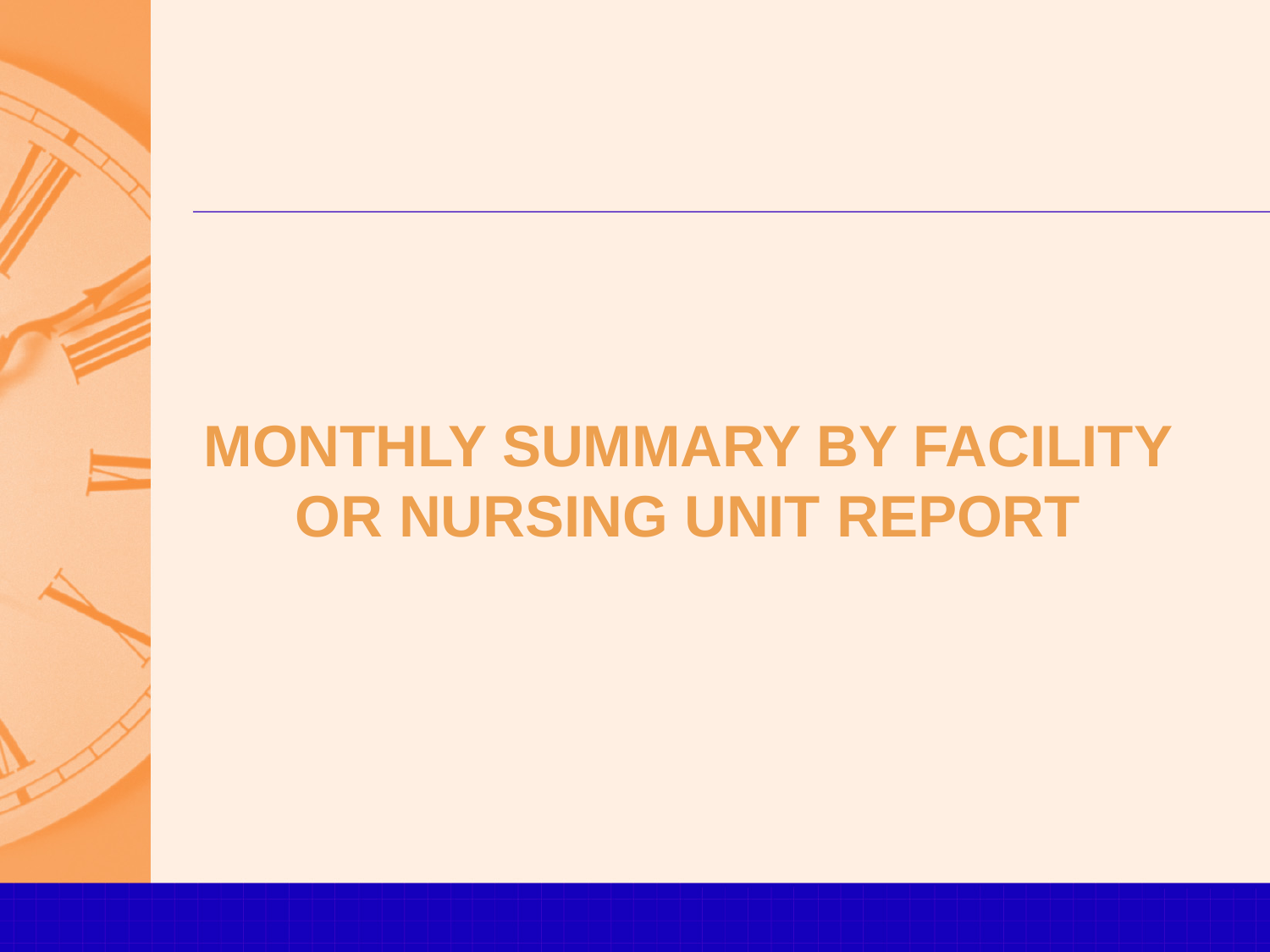

# MONTHLY SUMMARY BY FACILITY OR NURSING UNIT REPORT